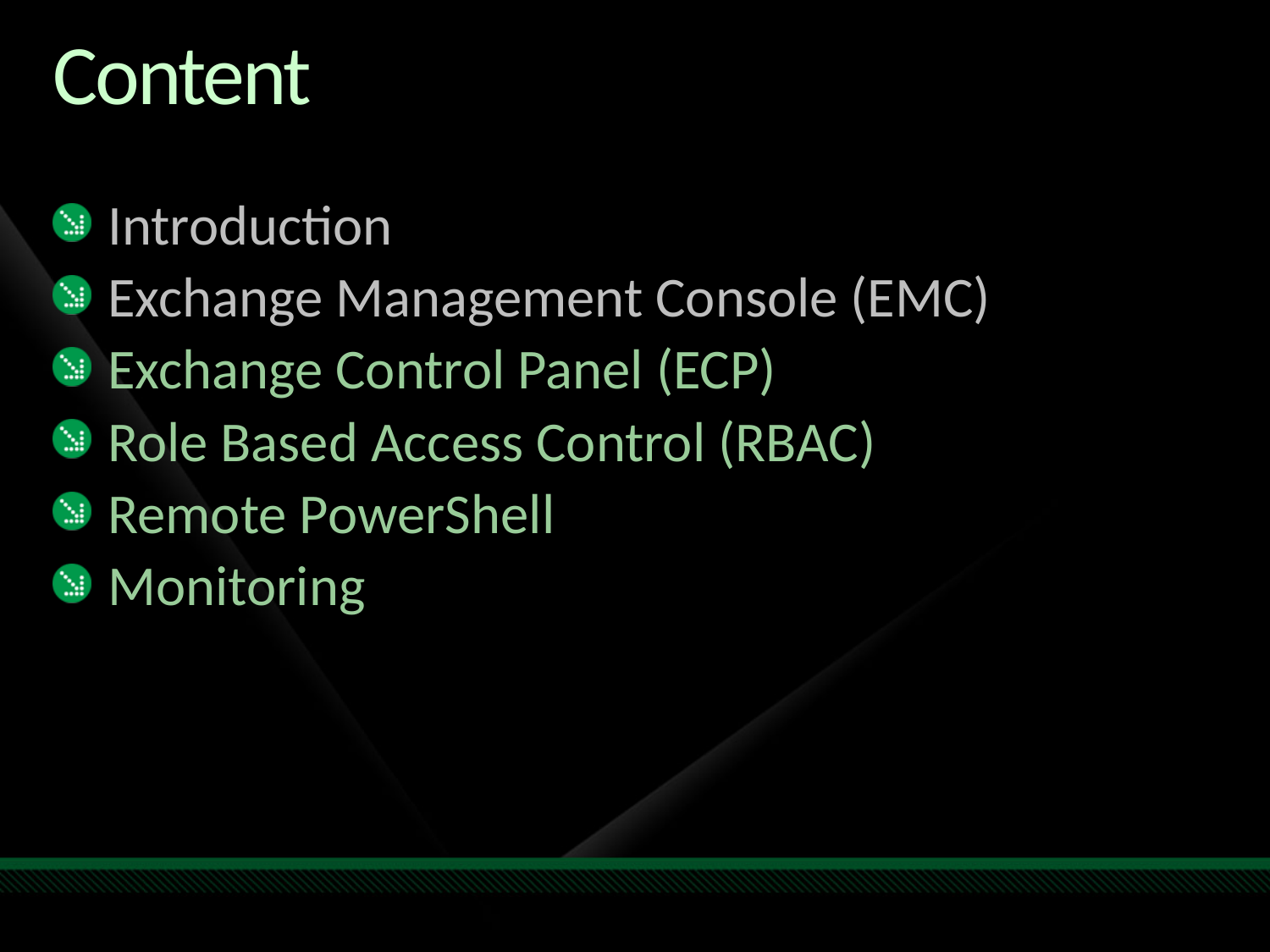

# Content
Introduction
Exchange Management Console (EMC)
Exchange Control Panel (ECP)
Role Based Access Control (RBAC)
Remote PowerShell
Monitoring